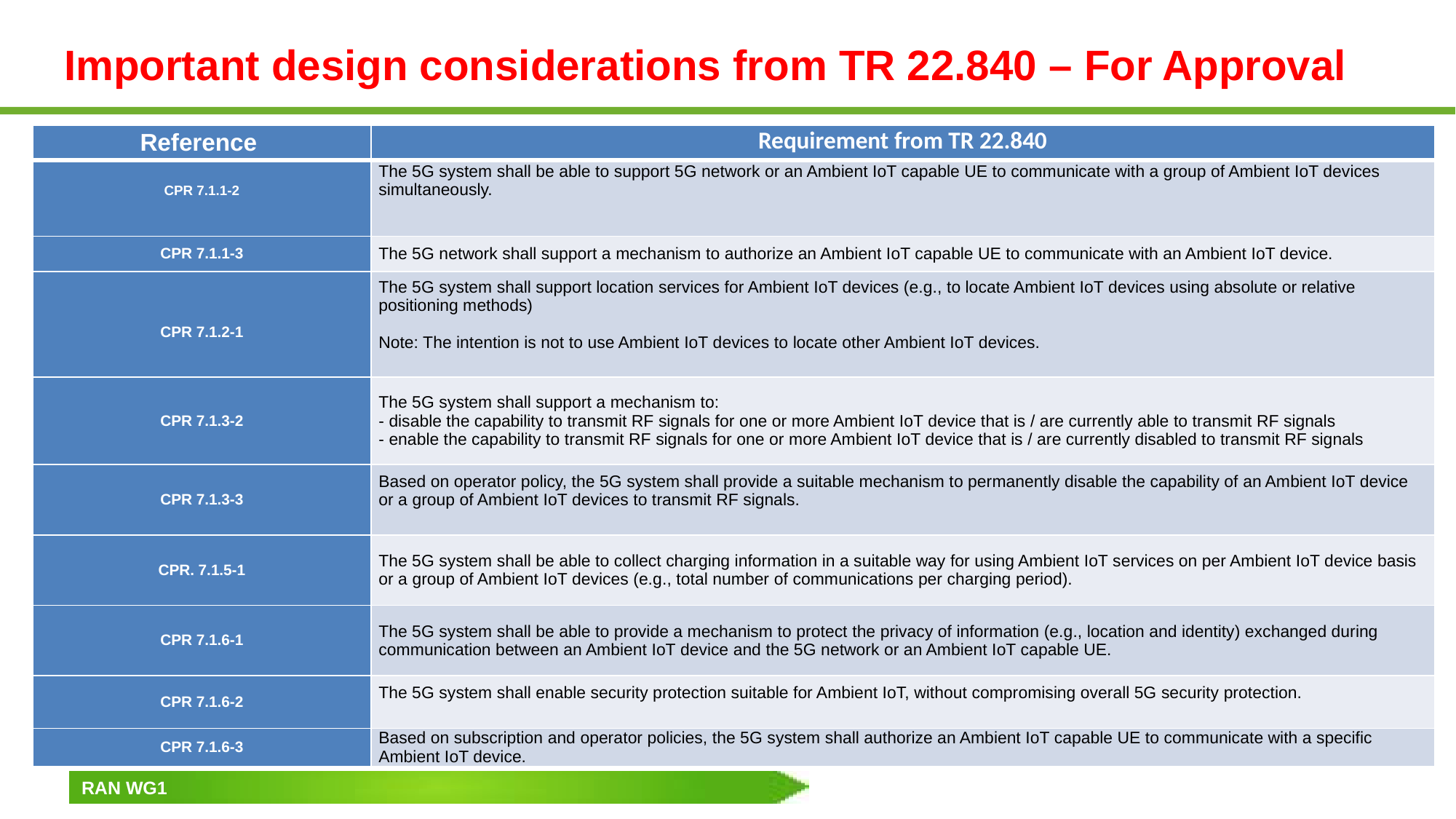

# Important design considerations from TR 22.840 – For Approval
| Reference | Requirement from TR 22.840 |
| --- | --- |
| CPR 7.1.1-2 | The 5G system shall be able to support 5G network or an Ambient IoT capable UE to communicate with a group of Ambient IoT devices simultaneously. |
| CPR 7.1.1-3 | The 5G network shall support a mechanism to authorize an Ambient IoT capable UE to communicate with an Ambient IoT device. |
| CPR 7.1.2-1 | The 5G system shall support location services for Ambient IoT devices (e.g., to locate Ambient IoT devices using absolute or relative positioning methods)   Note: The intention is not to use Ambient IoT devices to locate other Ambient IoT devices. |
| CPR 7.1.3-2 | The 5G system shall support a mechanism to: - disable the capability to transmit RF signals for one or more Ambient IoT device that is / are currently able to transmit RF signals - enable the capability to transmit RF signals for one or more Ambient IoT device that is / are currently disabled to transmit RF signals |
| CPR 7.1.3-3 | Based on operator policy, the 5G system shall provide a suitable mechanism to permanently disable the capability of an Ambient IoT device or a group of Ambient IoT devices to transmit RF signals. |
| CPR. 7.1.5-1 | The 5G system shall be able to collect charging information in a suitable way for using Ambient IoT services on per Ambient IoT device basis or a group of Ambient IoT devices (e.g., total number of communications per charging period). |
| CPR 7.1.6-1 | The 5G system shall be able to provide a mechanism to protect the privacy of information (e.g., location and identity) exchanged during communication between an Ambient IoT device and the 5G network or an Ambient IoT capable UE. |
| CPR 7.1.6-2 | The 5G system shall enable security protection suitable for Ambient IoT, without compromising overall 5G security protection. |
| CPR 7.1.6-3 | Based on subscription and operator policies, the 5G system shall authorize an Ambient IoT capable UE to communicate with a specific Ambient IoT device. |